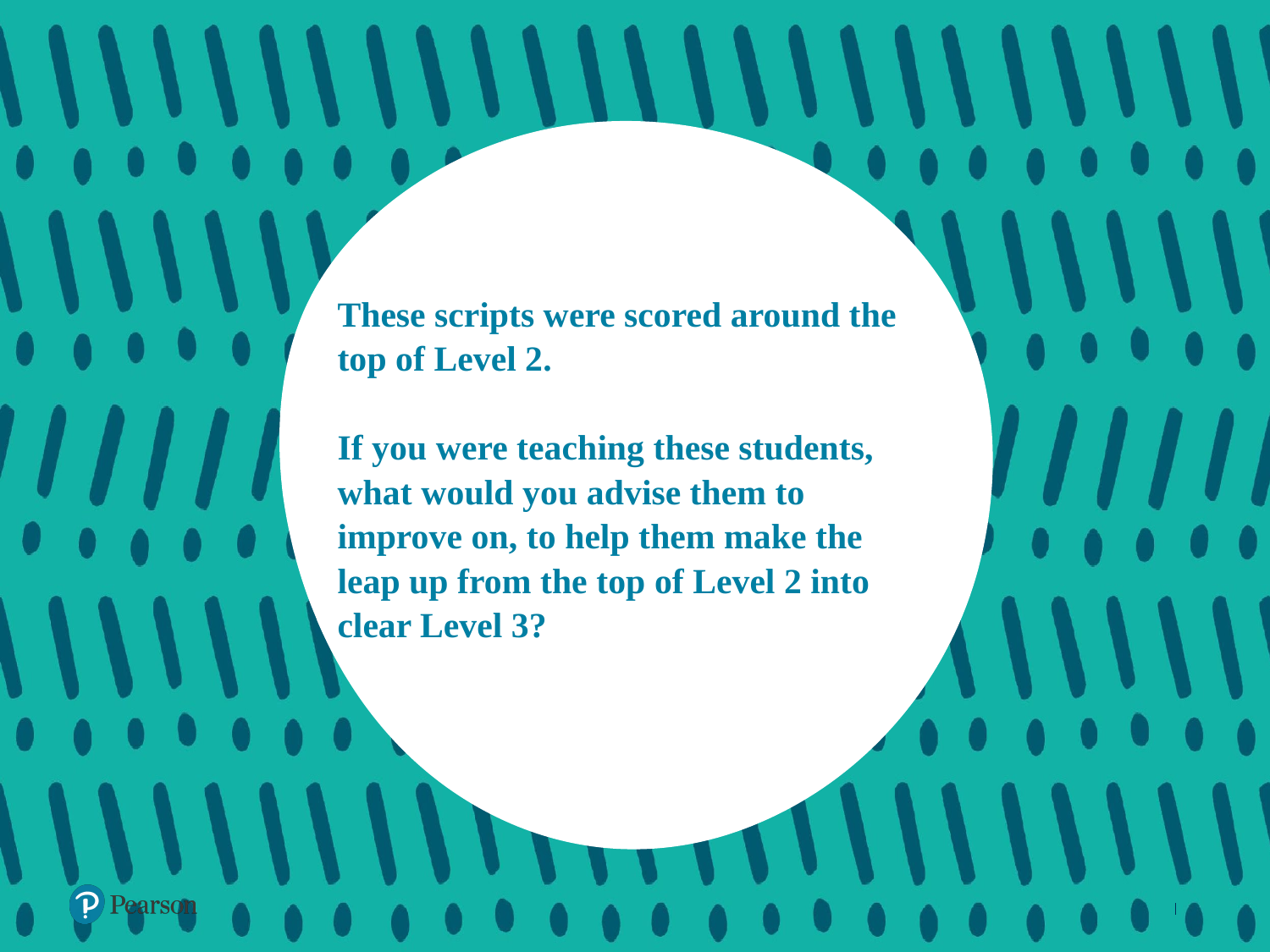

# These scripts were scored around the top of Level 2. If you were teaching these students, what would you advise them to improve on, to help them make the leap up from the top of Level 2 into clear Level 3?